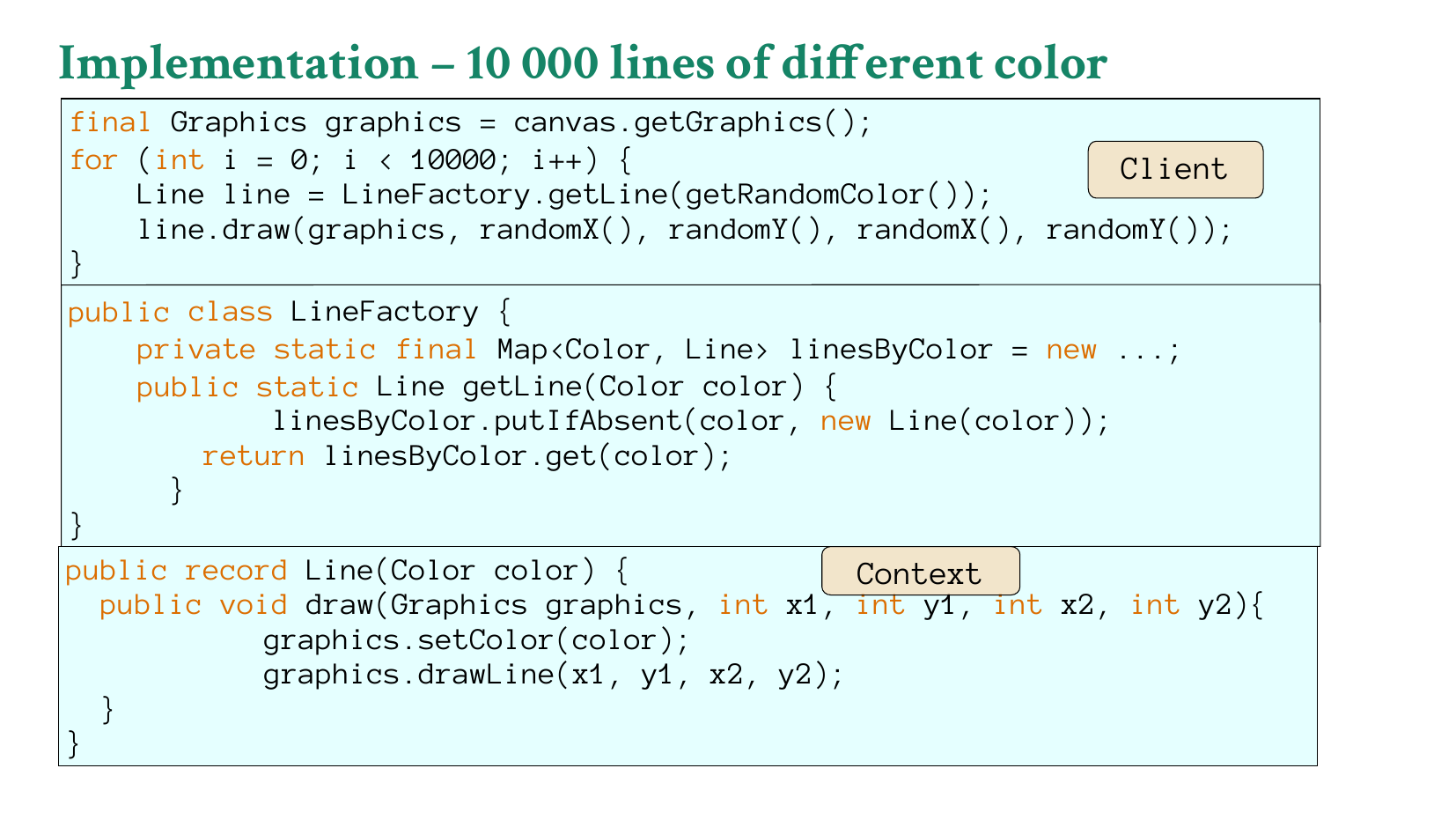

# Implementation – 10 000 lines of different color
final Graphics graphics = canvas.getGraphics();
for (int i = 0; i < 10000; i++) {
    Line line = LineFactory.getLine(getRandomColor());
    line.draw(graphics, randomX(), randomY(), randomX(), randomY());
}
Client
public class LineFactory {
    private static final Map<Color, Line> linesByColor = new ...;
    public static Line getLine(Color color) {
	        linesByColor.putIfAbsent(color, new Line(color));
 	    return linesByColor.get(color);
	  }
}
Context
public record Line(Color color) {
  public void draw(Graphics graphics, int x1, int y1, int x2, int y2){
	    	graphics.setColor(color);
	    	graphics.drawLine(x1, y1, x2, y2);
  }
}